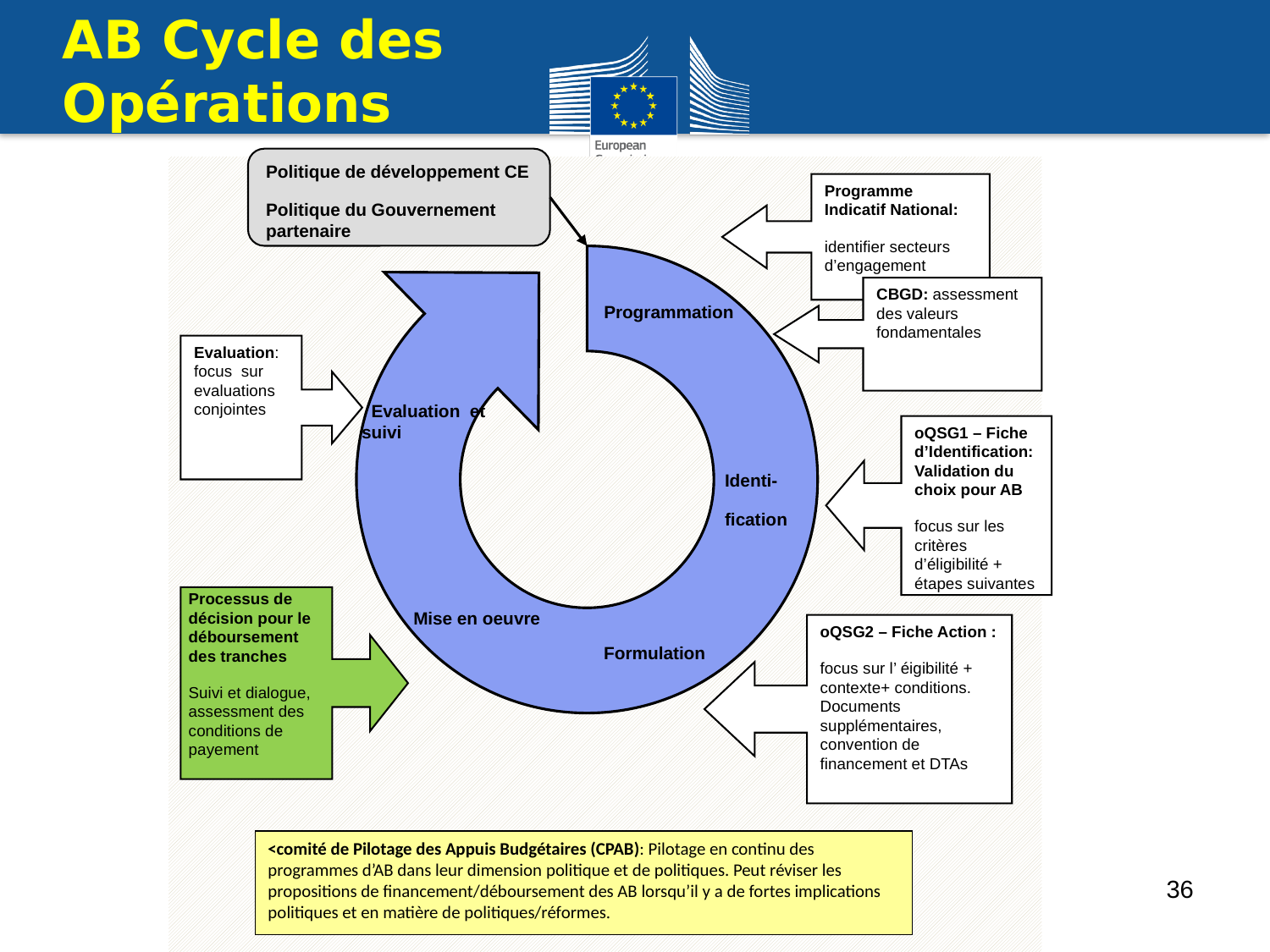

# AB Cycle des  Opérations
Politique de développement CE
Politique du Gouvernement partenaire

Programme Indicatif National:
identifier secteurs d’engagement

CBGD: assessment des valeurs fondamentales
Programmation
Evaluation: focus  sur  evaluations conjointes
  Evaluation  et suivi
oQSG1 – Fiche d’Identification: Validation du choix pour AB
focus sur les critères d’éligibilité + étapes suivantes
Identi-
fication
Processus de décision pour le déboursement des tranches
Suivi et dialogue, assessment des conditions de  payement
Mise en oeuvre
oQSG2 – Fiche Action :
focus sur l’ éigibilité + contexte+ conditions.  Documents supplémentaires, convention de financement et DTAs
Formulation
<comité de Pilotage des Appuis Budgétaires (CPAB): Pilotage en continu des programmes d’AB dans leur dimension politique et de politiques. Peut réviser les propositions de financement/déboursement des AB lorsqu’il y a de fortes implications politiques et en matière de politiques/réformes.
36